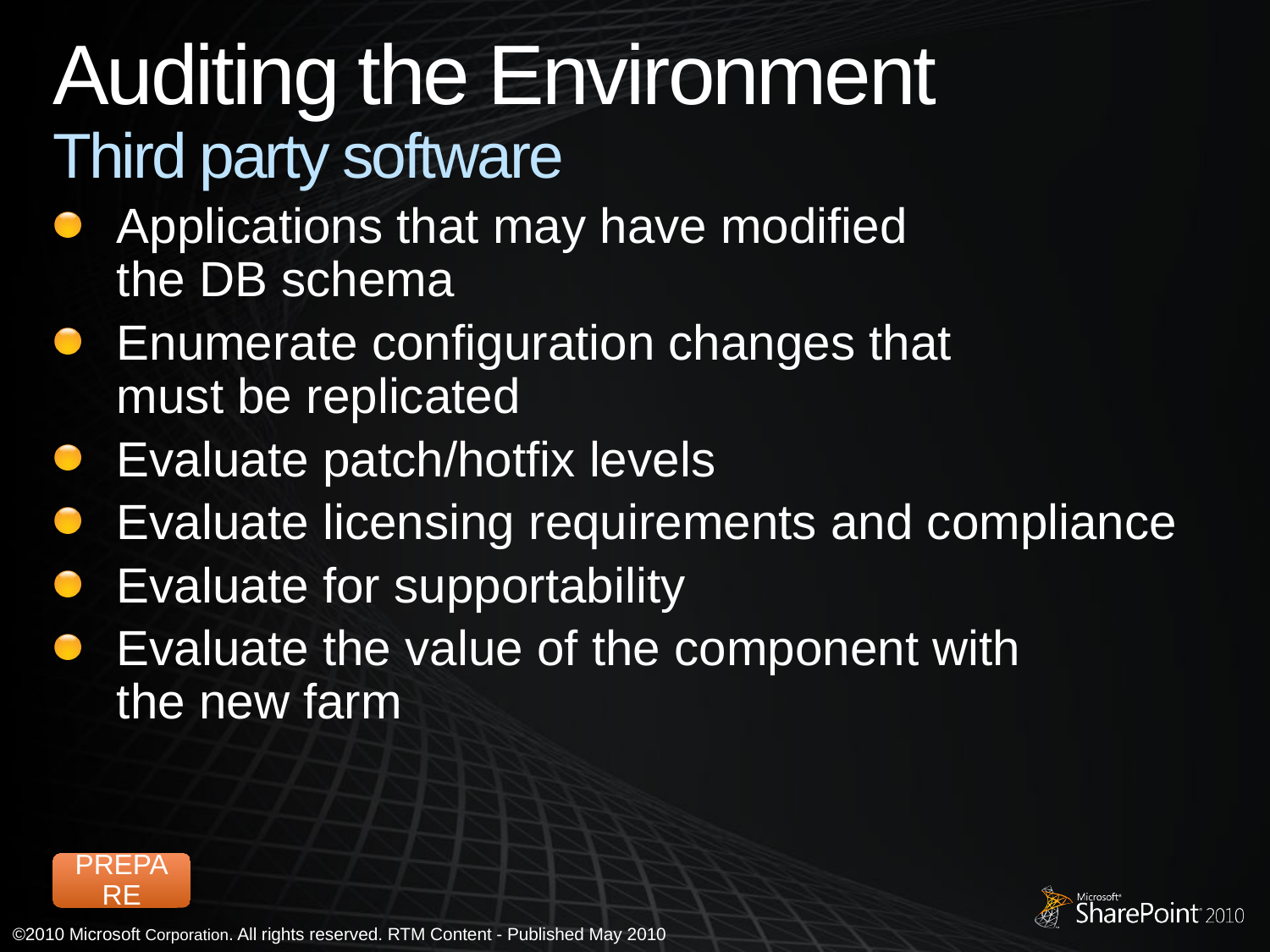

# Auditing the Environment Third party software
Applications that may have modified
the DB schema
Enumerate configuration changes that
must be replicated
Evaluate patch/hotfix levels
Evaluate licensing requirements and compliance
Evaluate for supportability
Evaluate the value of the component with
the new farm